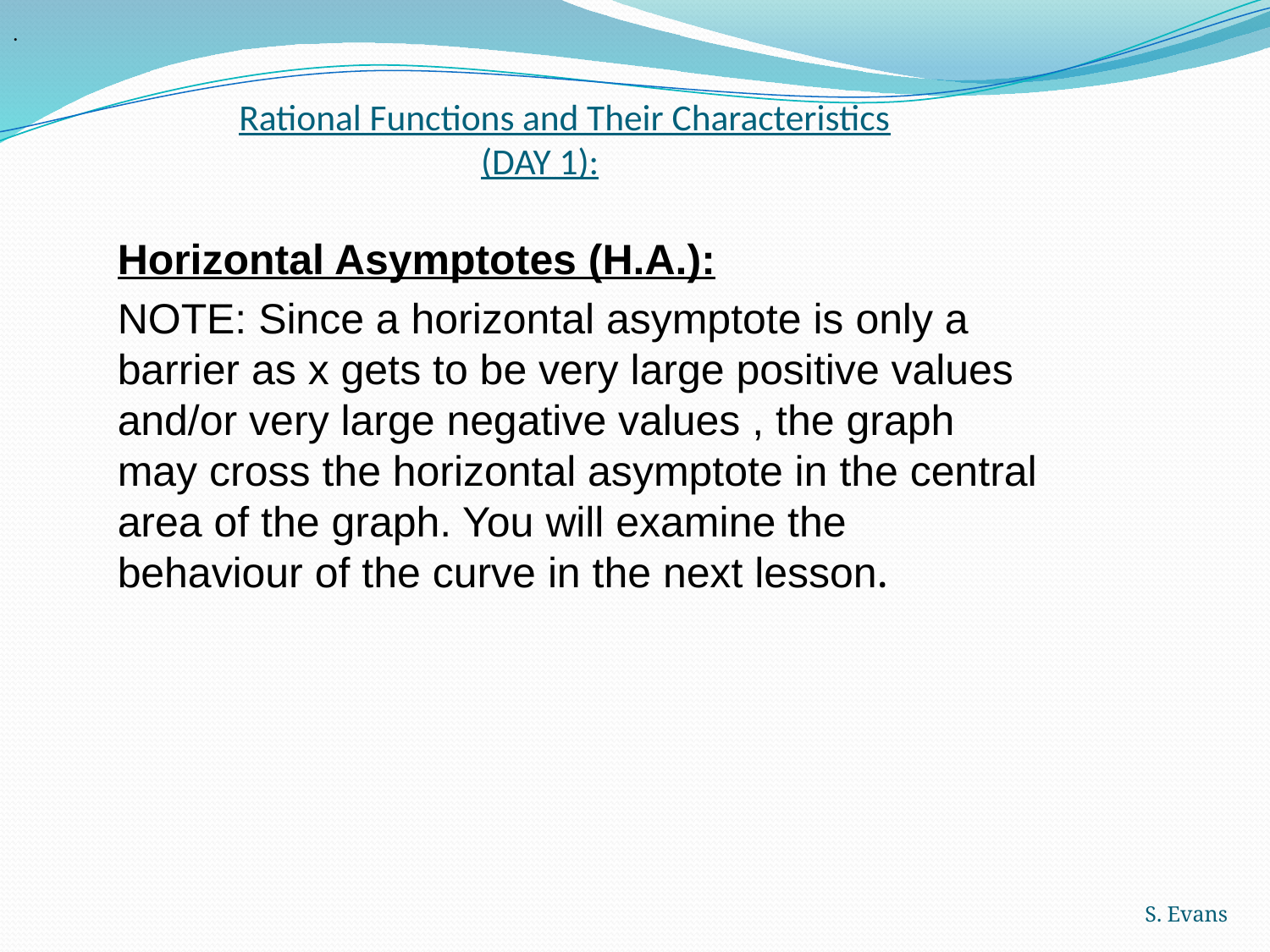

.
# Rational Functions and Their Characteristics (DAY 1):
Horizontal Asymptotes (H.A.):
NOTE: Since a horizontal asymptote is only a barrier as x gets to be very large positive values  and/or very large negative values , the graph may cross the horizontal asymptote in the central area of the graph. You will examine the behaviour of the curve in the next lesson.

S. Evans